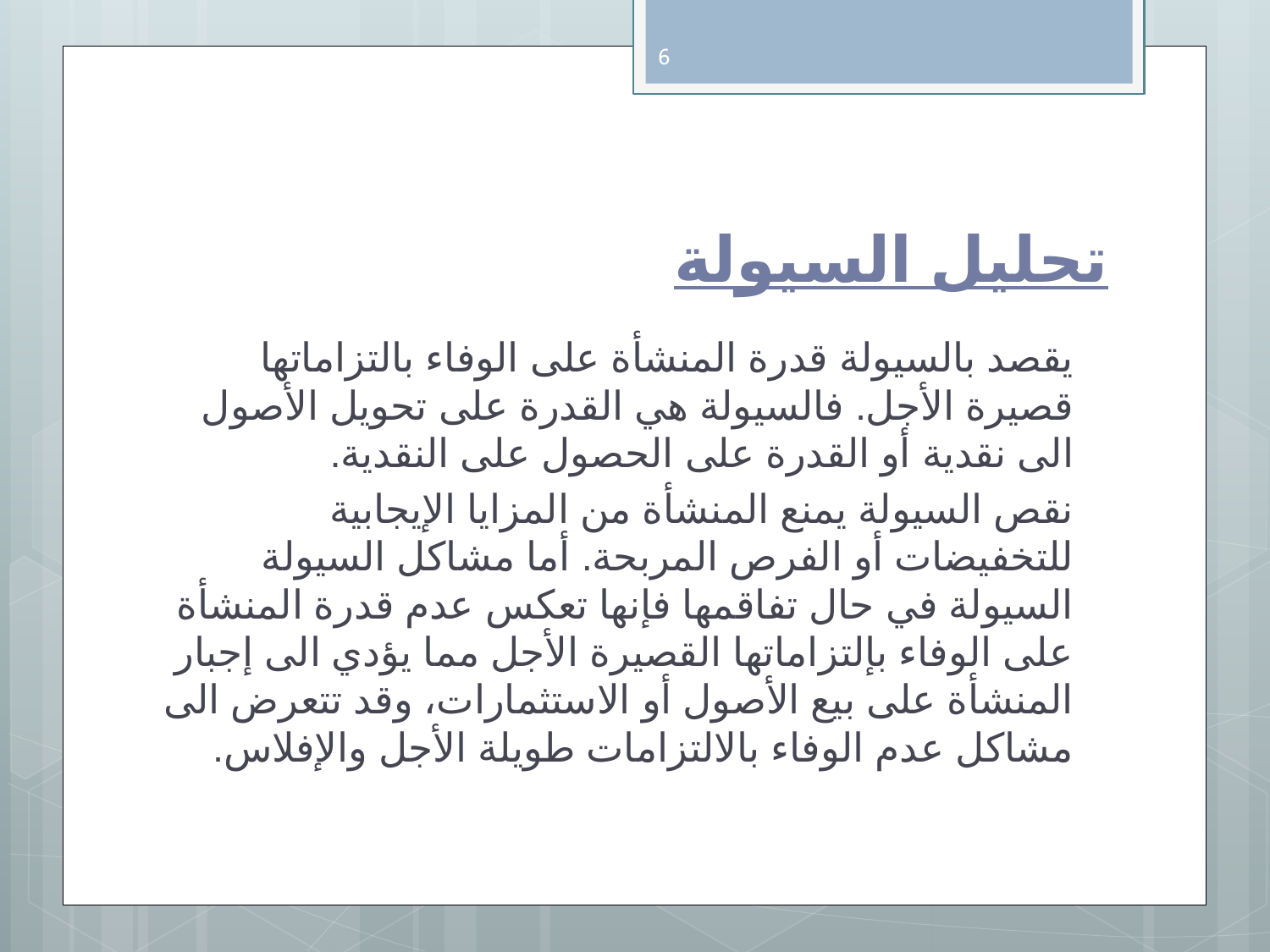

6
# تحليل السيولة
يقصد بالسيولة قدرة المنشأة على الوفاء بالتزاماتها قصيرة الأجل. فالسيولة هي القدرة على تحويل الأصول الى نقدية أو القدرة على الحصول على النقدية.
نقص السيولة يمنع المنشأة من المزايا الإيجابية للتخفيضات أو الفرص المربحة. أما مشاكل السيولة السيولة في حال تفاقمها فإنها تعكس عدم قدرة المنشأة على الوفاء بإلتزاماتها القصيرة الأجل مما يؤدي الى إجبار المنشأة على بيع الأصول أو الاستثمارات، وقد تتعرض الى مشاكل عدم الوفاء بالالتزامات طويلة الأجل والإفلاس.